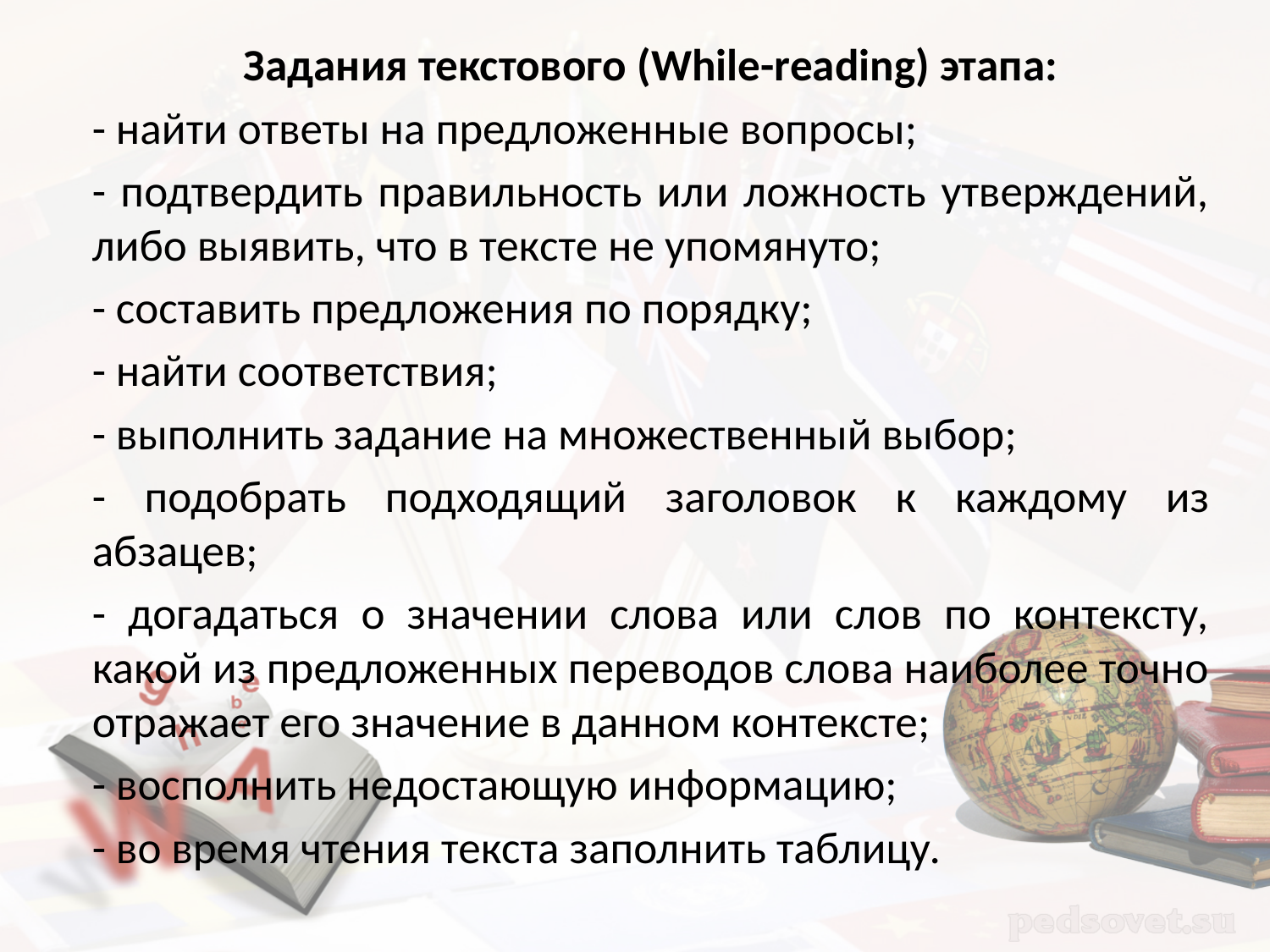

Задания текстового (While-reading) этапа:
- найти ответы на предложенные вопросы;
- подтвердить правильность или ложность утверждений, либо выявить, что в тексте не упомянуто;
- составить предложения по порядку;
- найти соответствия;
- выполнить задание на множественный выбор;
- подобрать подходящий заголовок к каждому из абзацев;
- догадаться о значении слова или слов по контексту, какой из предложенных переводов слова наиболее точно отражает его значение в данном контексте;
- восполнить недостающую информацию;
- во время чтения текста заполнить таблицу.